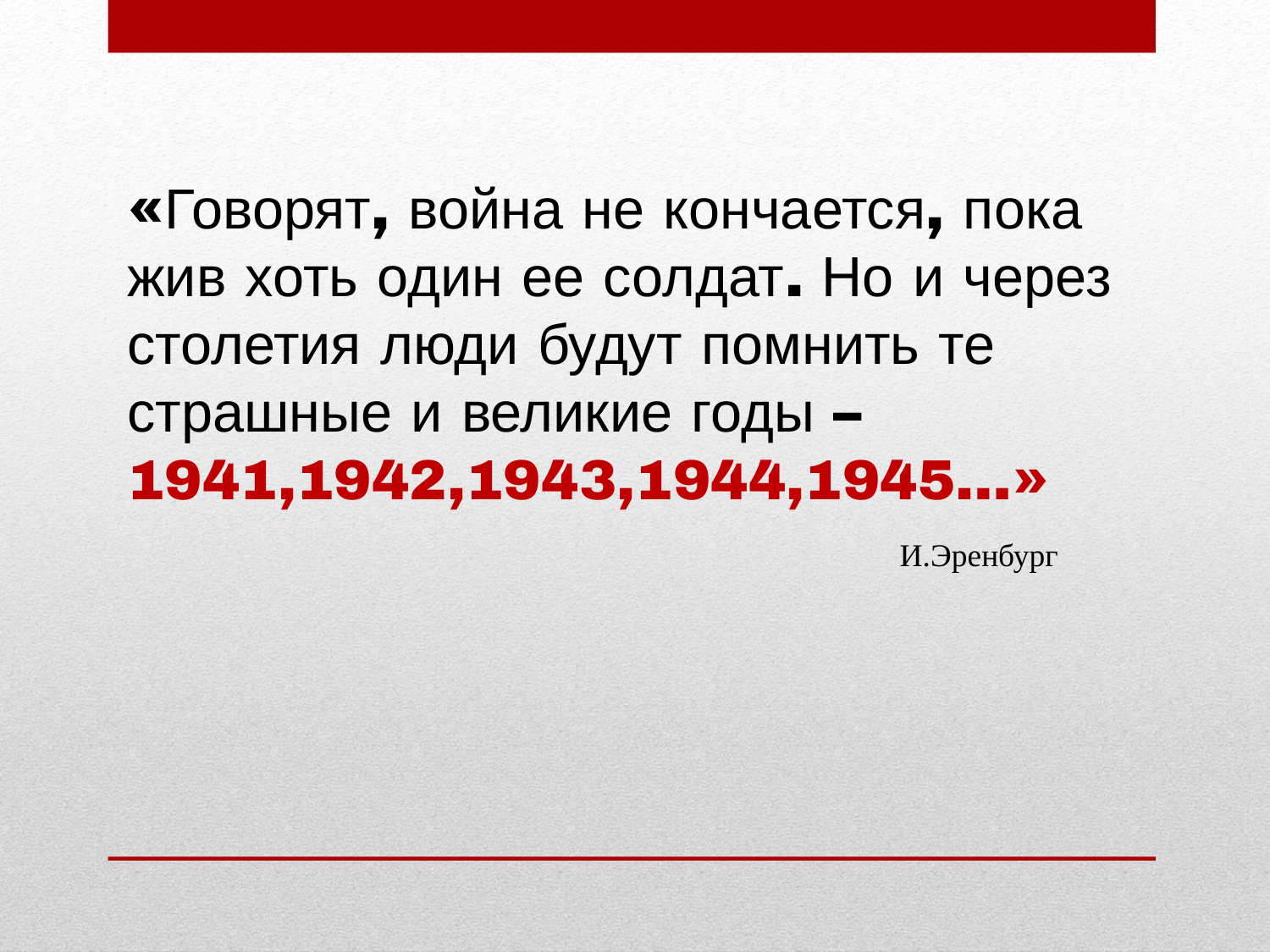

«Говорят, война не кончается, пока жив хоть один ее солдат. Но и через столетия люди будут помнить те страшные и великие годы – 1941,1942,1943,1944,1945…»
                                         И.Эренбург